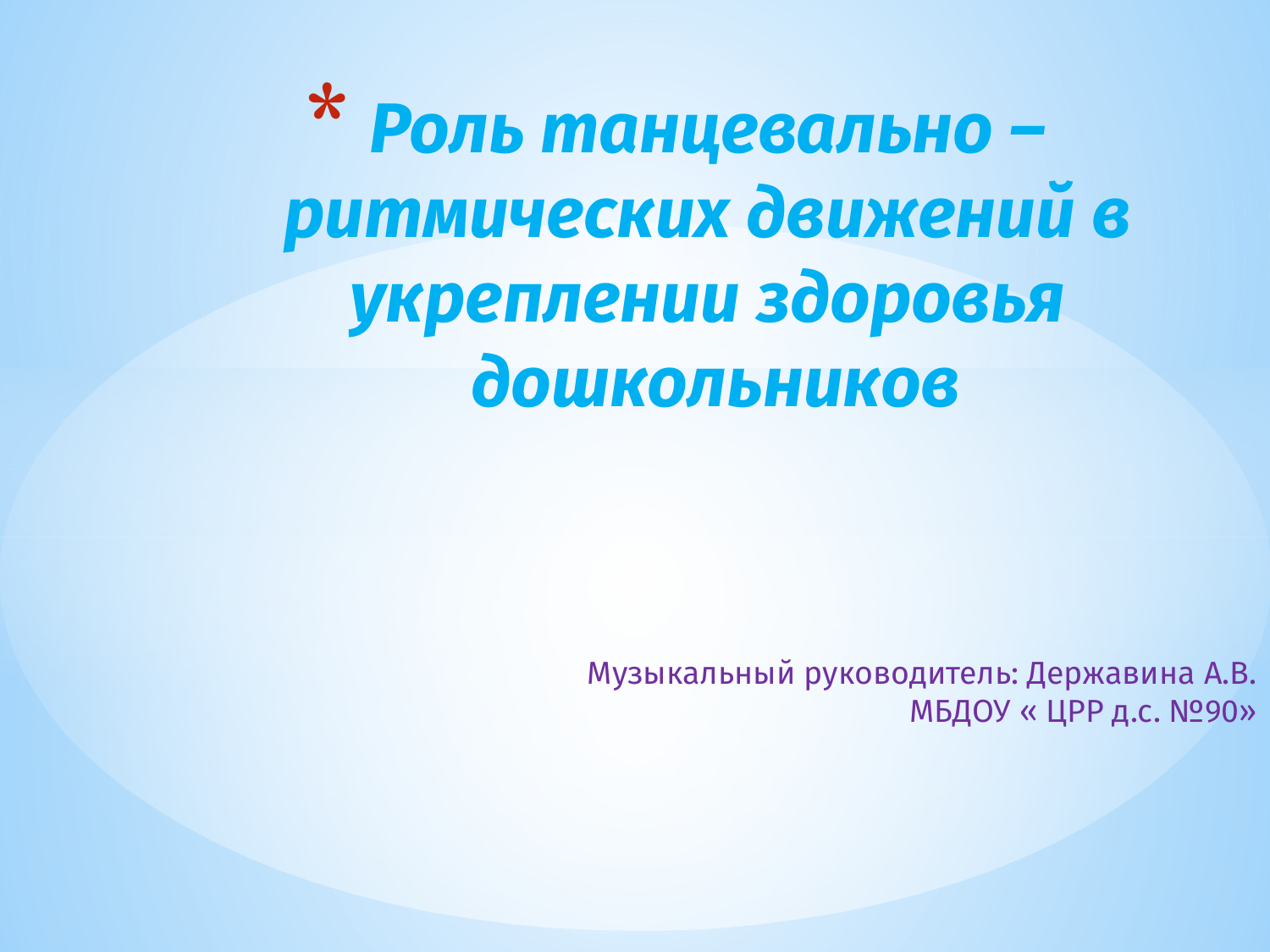

# Роль танцевально – ритмических движений в укреплении здоровья дошкольников
Музыкальный руководитель: Державина А.В. МБДОУ « ЦРР д.с. №90»